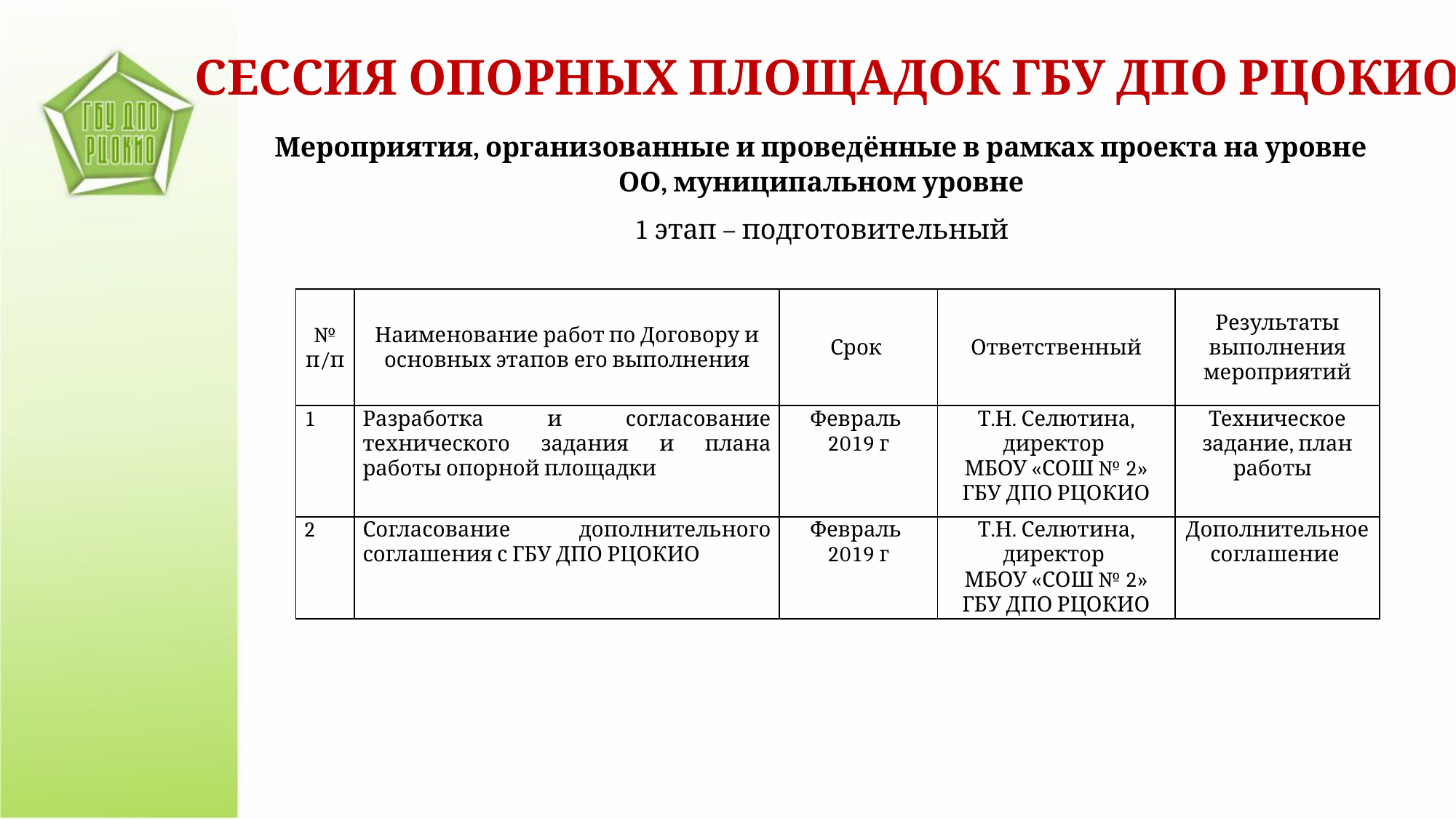

СЕССИЯ ОПОРНЫХ ПЛОЩАДОК ГБУ ДПО РЦОКИО
Мероприятия, организованные и проведённые в рамках проекта на уровне ОО, муниципальном уровне
1 этап – подготовительный

| № п/п | Наименование работ по Договору и основных этапов его выполнения | Срок | Ответственный | Результаты выполнения мероприятий |
| --- | --- | --- | --- | --- |
| 1 | Разработка и согласование технического задания и плана работы опорной площадки | Февраль 2019 г | Т.Н. Селютина, директор МБОУ «СОШ № 2» ГБУ ДПО РЦОКИО | Техническое задание, план работы |
| 2 | Согласование дополнительного соглашения с ГБУ ДПО РЦОКИО | Февраль 2019 г | Т.Н. Селютина, директор МБОУ «СОШ № 2» ГБУ ДПО РЦОКИО | Дополнительное соглашение |